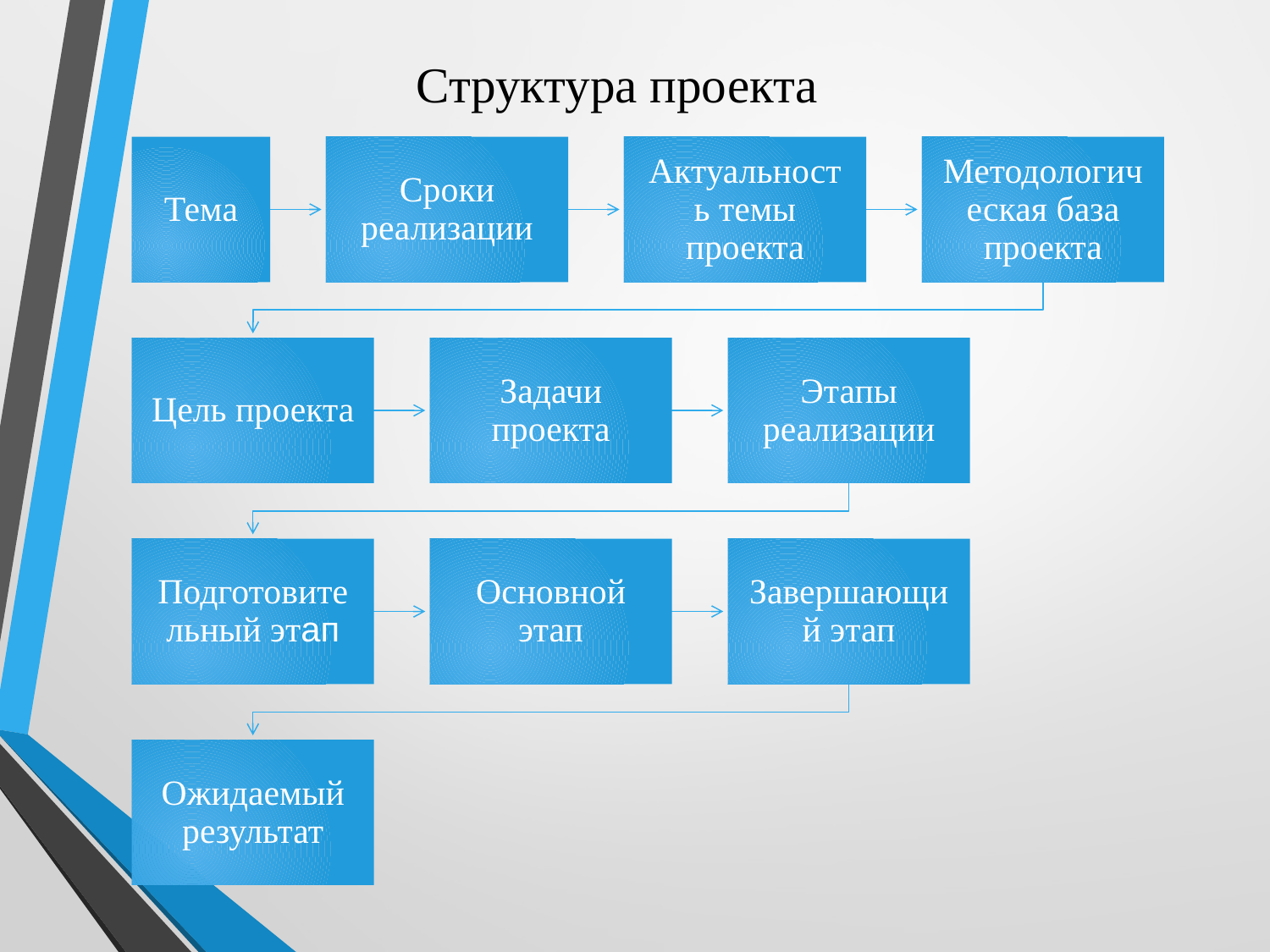

# Структура проекта

Тема

Сроки реализации

Актуальность темы проекта

Методологическая база проекта

Цель проекта

Задачи проекта

Этапы реализации

Подготовительный этап

Основной этап

Завершающий этап
Ожидаемый результат